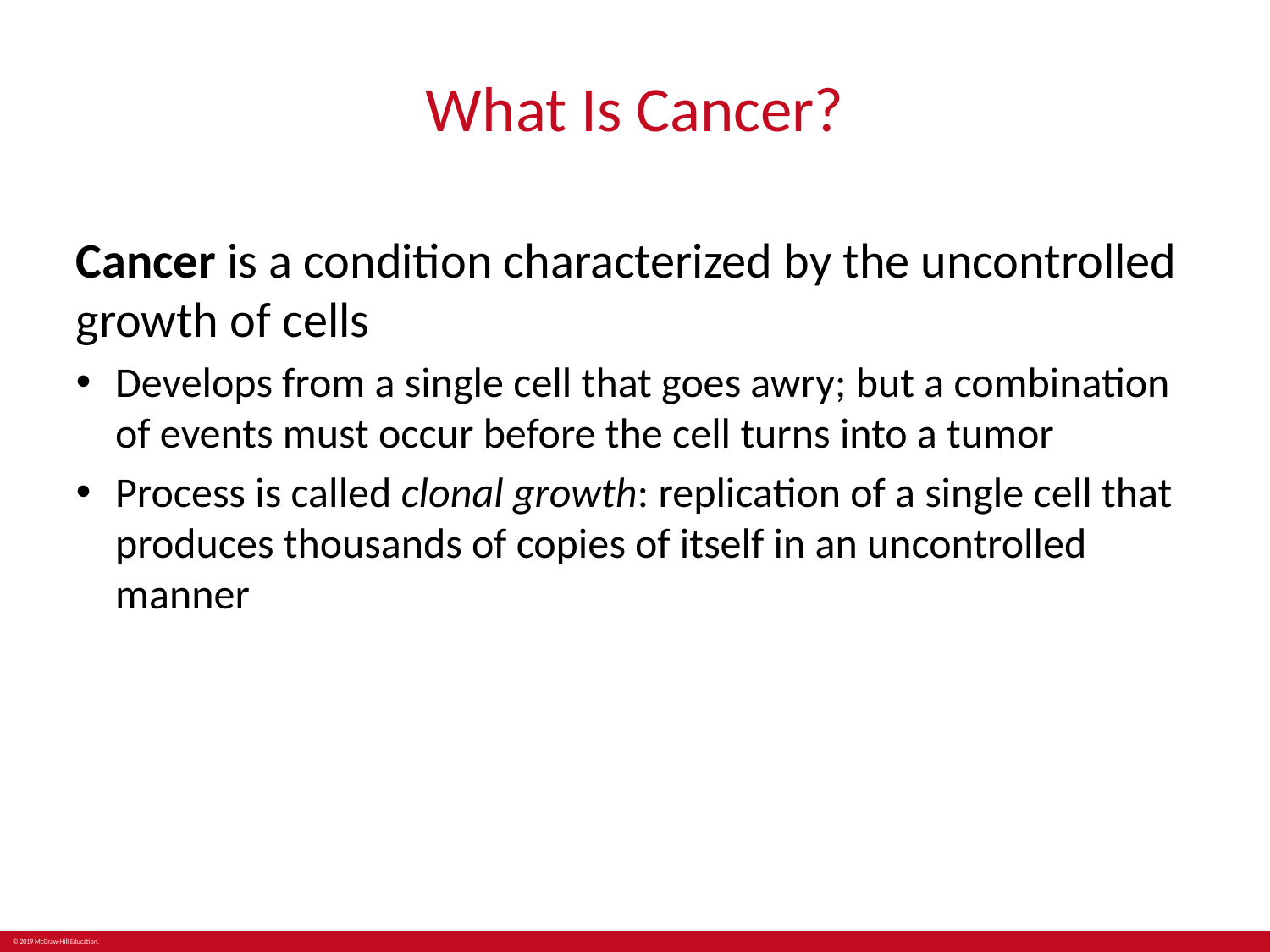

# What Is Cancer?
Cancer is a condition characterized by the uncontrolled growth of cells
Develops from a single cell that goes awry; but a combination of events must occur before the cell turns into a tumor
Process is called clonal growth: replication of a single cell that produces thousands of copies of itself in an uncontrolled manner